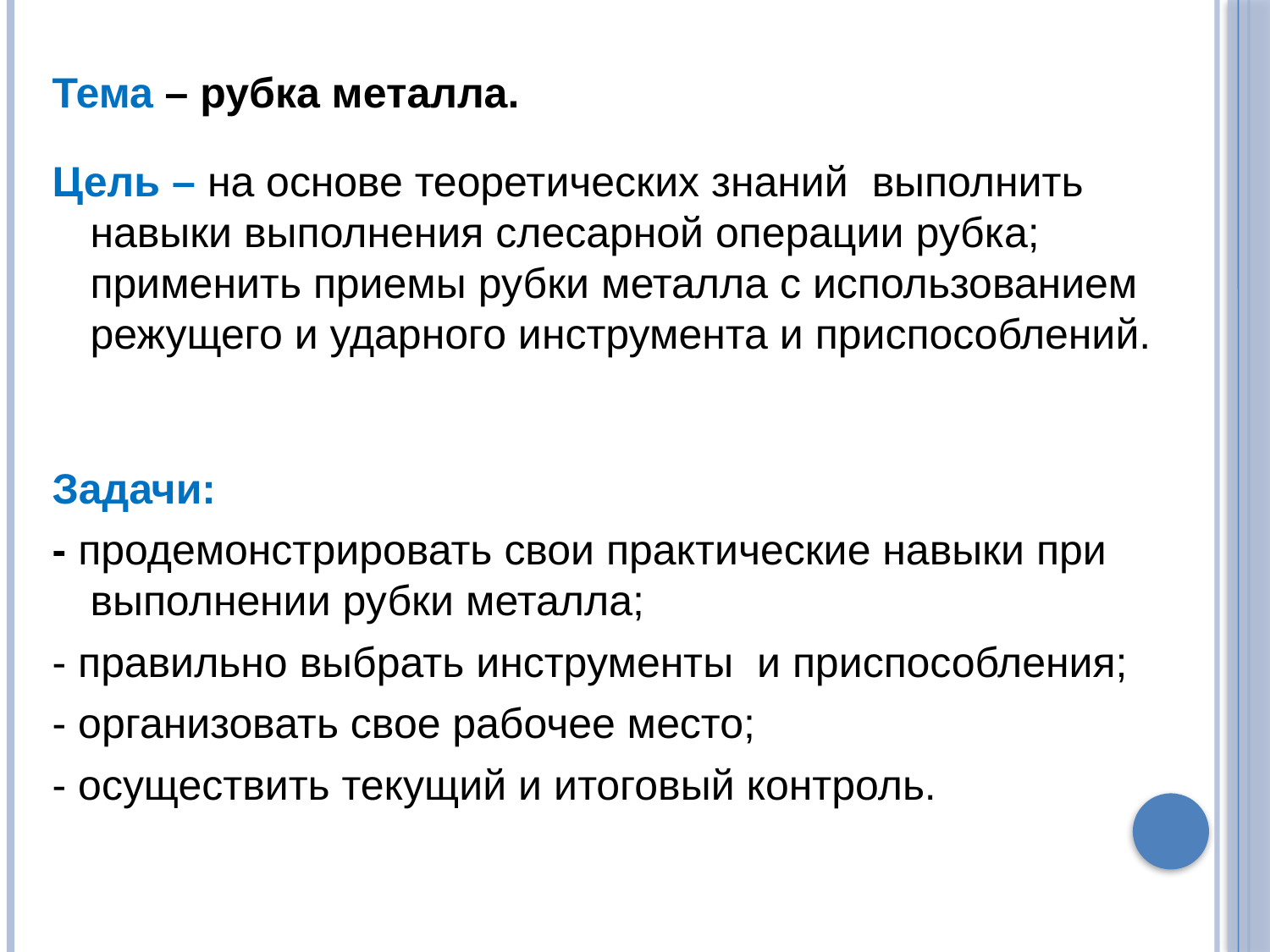

Тема – рубка металла.

Цель – на основе теоретических знаний  выполнить навыки выполнения слесарной операции рубка; применить приемы рубки металла с использованием режущего и ударного инструмента и приспособлений.

Задачи:
- продемонстрировать свои практические навыки при выполнении рубки металла;
- правильно выбрать инструменты  и приспособления;
- организовать свое рабочее место;
- осуществить текущий и итоговый контроль.